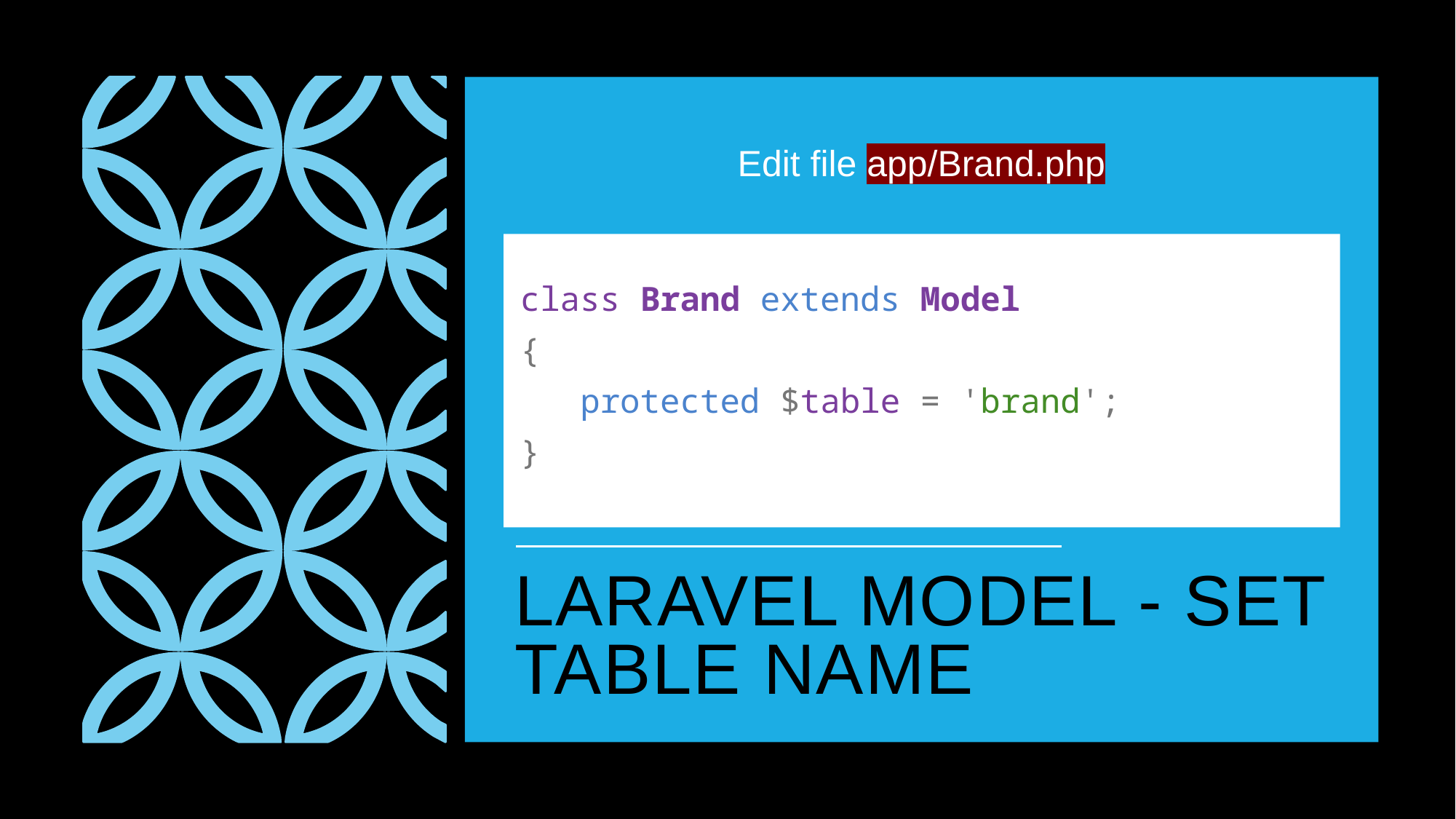

Edit file app/Brand.php

class Brand extends Model
{
   protected $table = 'brand';
}

# Laravel MODEL - SET TABLE NAME